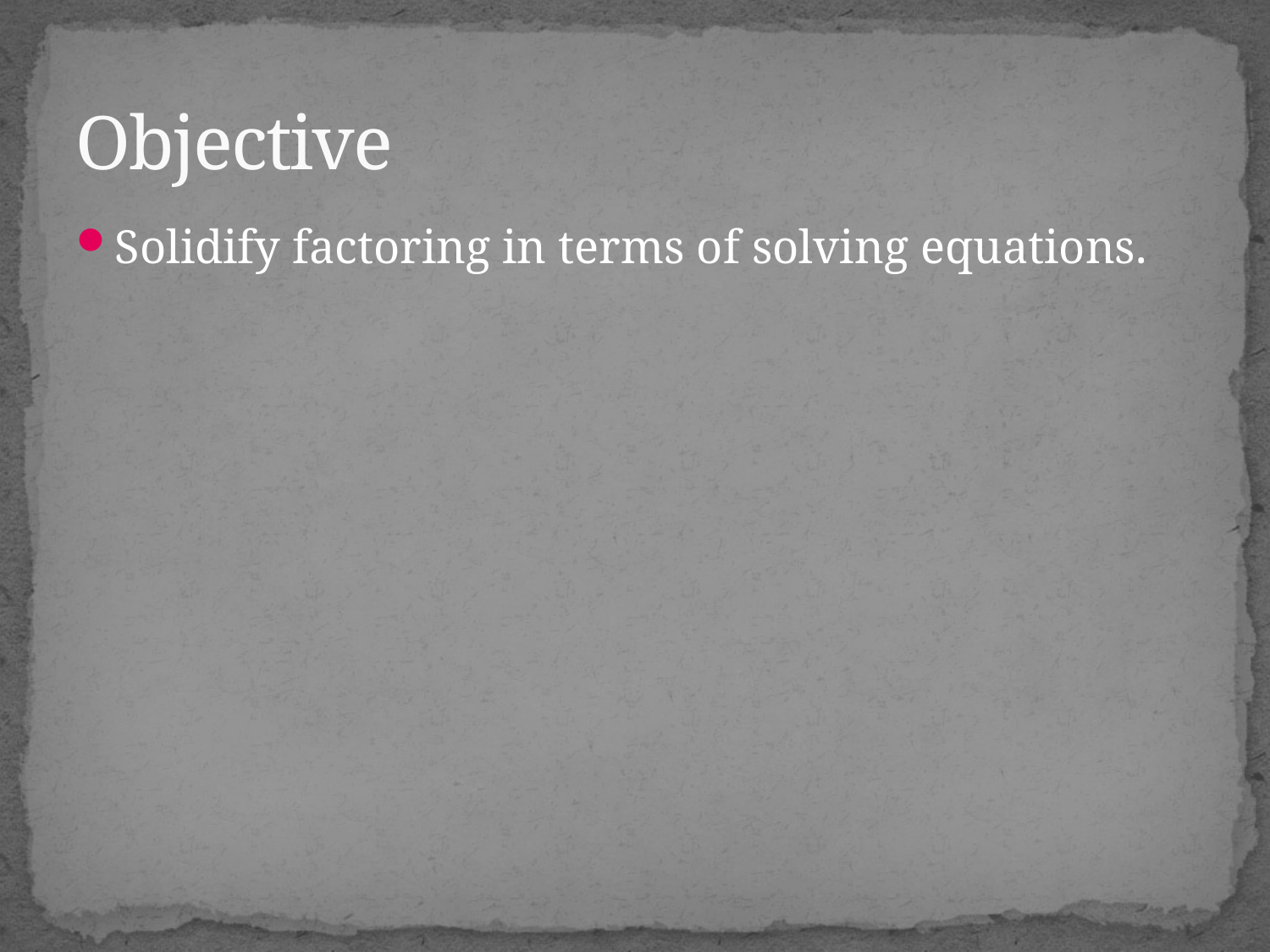

# Objective
Solidify factoring in terms of solving equations.